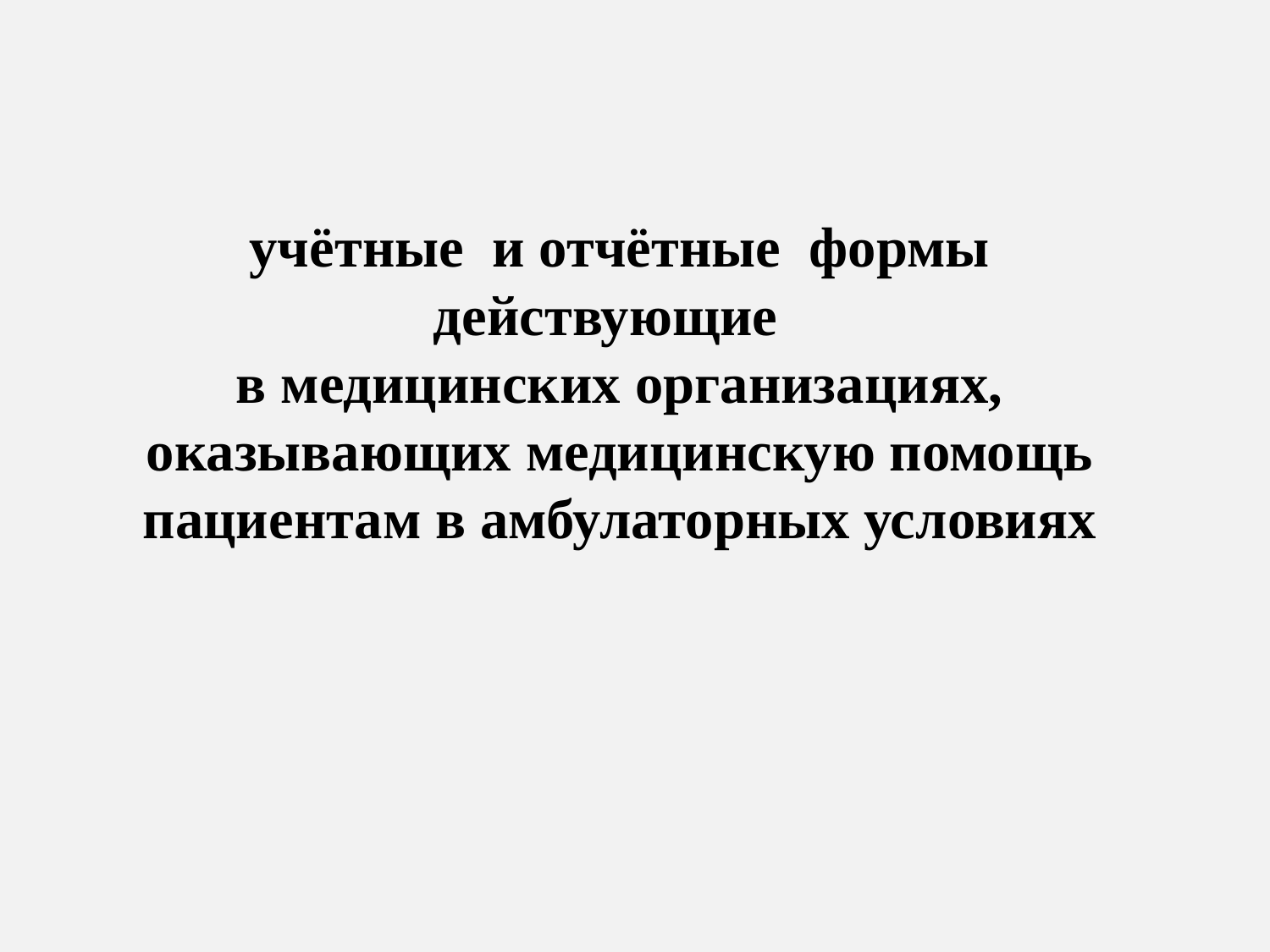

# учётные  и отчётные  формы действующие в медицинских организациях, оказывающих медицинскую помощь пациентам в амбулаторных условиях